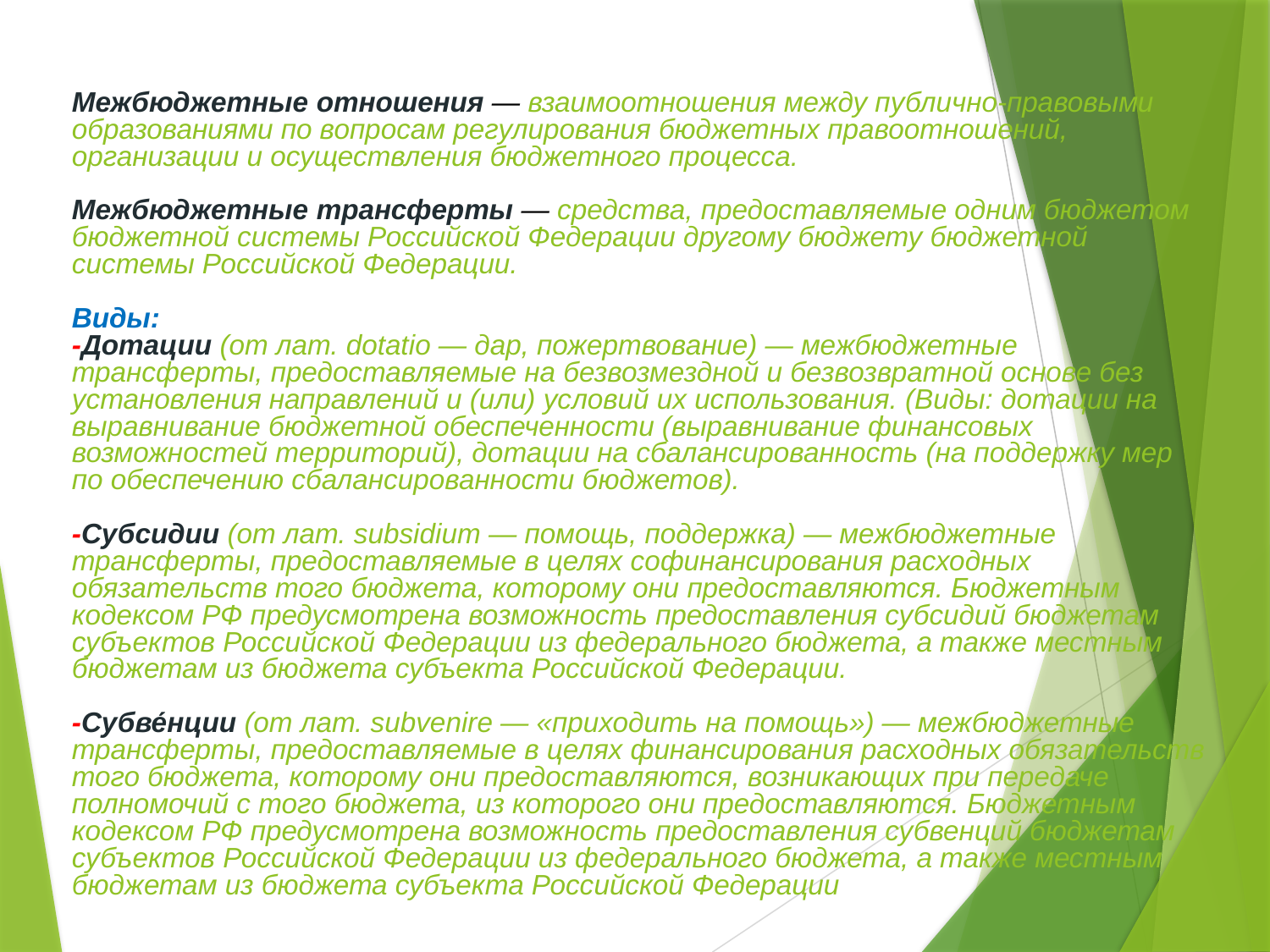

Межбюджетные отношения — взаимоотношения между публично-правовыми образованиями по вопросам регулирования бюджетных правоотношений, организации и осуществления бюджетного процесса.

Межбюджетные трансферты — средства, предоставляемые одним бюджетом бюджетной системы Российской Федерации другому бюджету бюджетной системы Российской Федерации.

Виды:
-Дотации (от лат. dotatio — дар, пожертвование) — межбюджетные трансферты, предоставляемые на безвозмездной и безвозвратной основе без установления направлений и (или) условий их использования. (Виды: дотации на выравнивание бюджетной обеспеченности (выравнивание финансовых возможностей территорий), дотации на сбалансированность (на поддержку мер по обеспечению сбалансированности бюджетов).

-Субсидии (от лат. subsidium — помощь, поддержка) — межбюджетные трансферты, предоставляемые в целях софинансирования расходных обязательств того бюджета, которому они предоставляются. Бюджетным кодексом РФ предусмотрена возможность предоставления субсидий бюджетам субъектов Российской Федерации из федерального бюджета, а также местным бюджетам из бюджета субъекта Российской Федерации.

-Субве́нции (от лат. subvenire — «приходить на помощь») — межбюджетные трансферты, предоставляемые в целях финансирования расходных обязательств того бюджета, которому они предоставляются, возникающих при передаче полномочий с того бюджета, из которого они предоставляются. Бюджетным кодексом РФ предусмотрена возможность предоставления субвенций бюджетам субъектов Российской Федерации из федерального бюджета, а также местным бюджетам из бюджета субъекта Российской Федерации